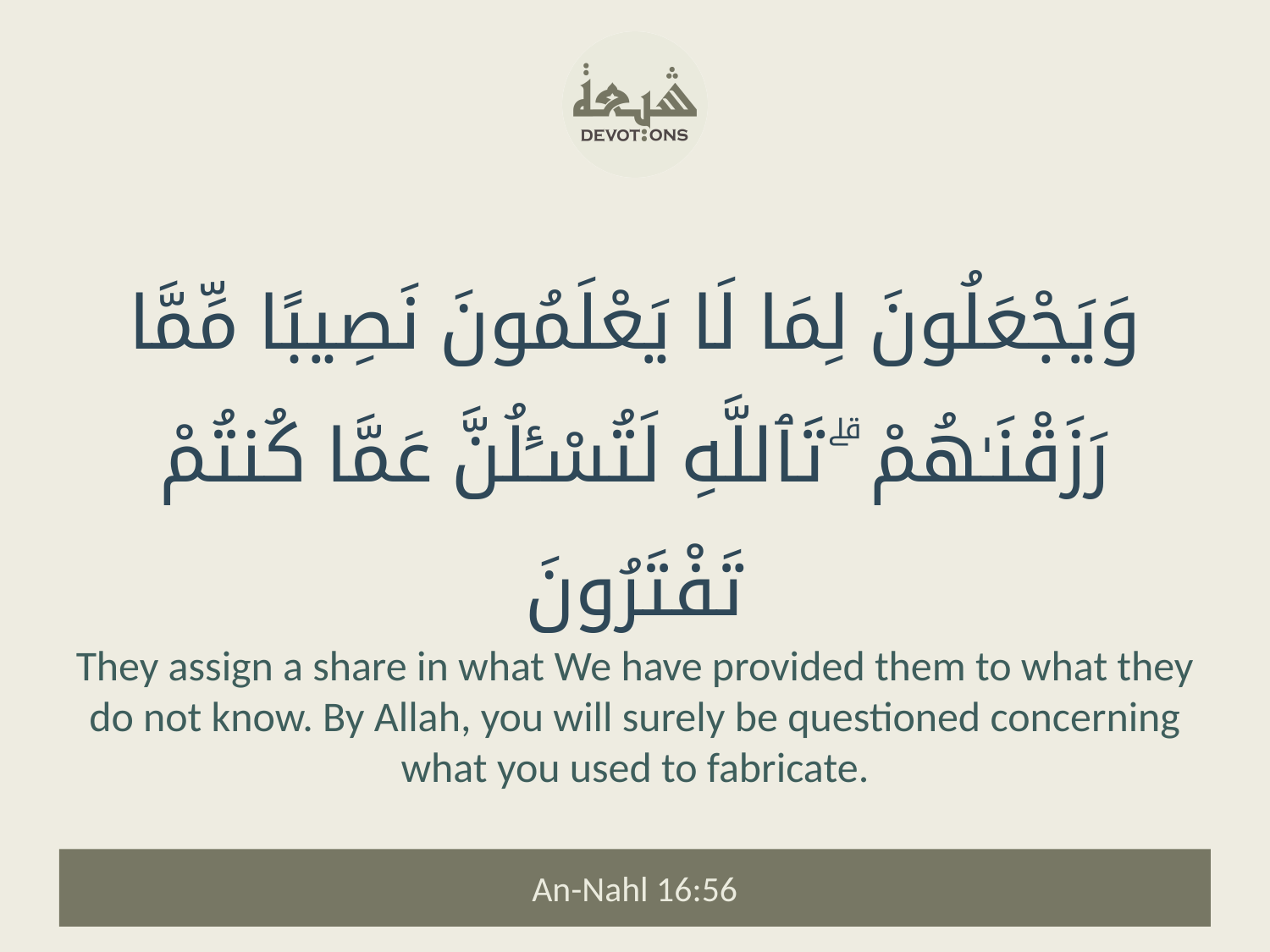

وَيَجْعَلُونَ لِمَا لَا يَعْلَمُونَ نَصِيبًا مِّمَّا رَزَقْنَـٰهُمْ ۗ تَٱللَّهِ لَتُسْـَٔلُنَّ عَمَّا كُنتُمْ تَفْتَرُونَ
They assign a share in what We have provided them to what they do not know. By Allah, you will surely be questioned concerning what you used to fabricate.
An-Nahl 16:56